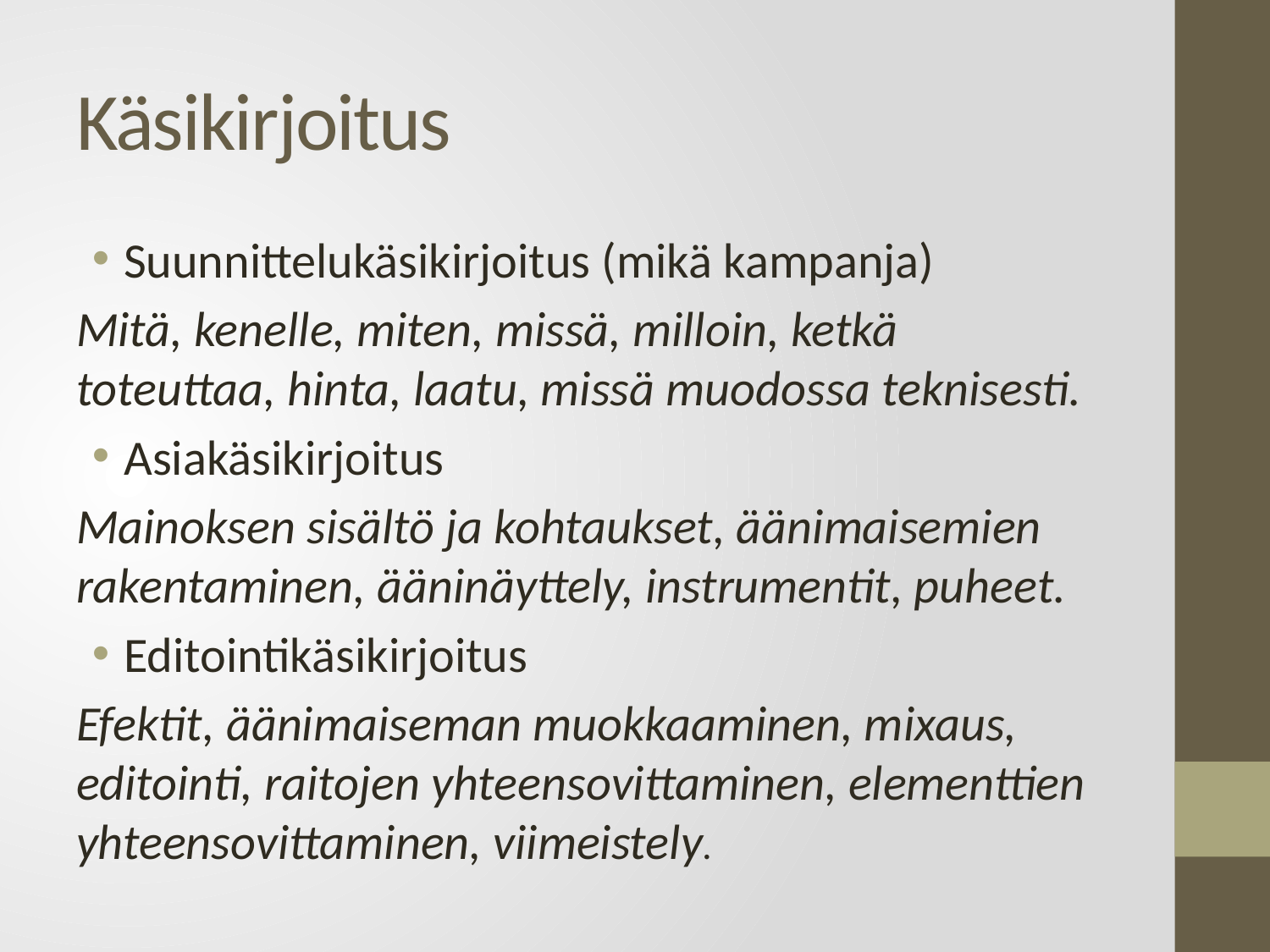

# Käsikirjoitus
Suunnittelukäsikirjoitus (mikä kampanja)
Mitä, kenelle, miten, missä, milloin, ketkä toteuttaa, hinta, laatu, missä muodossa teknisesti.
Asiakäsikirjoitus
Mainoksen sisältö ja kohtaukset, äänimaisemien rakentaminen, ääninäyttely, instrumentit, puheet.
Editointikäsikirjoitus
Efektit, äänimaiseman muokkaaminen, mixaus, editointi, raitojen yhteensovittaminen, elementtien yhteensovittaminen, viimeistely.